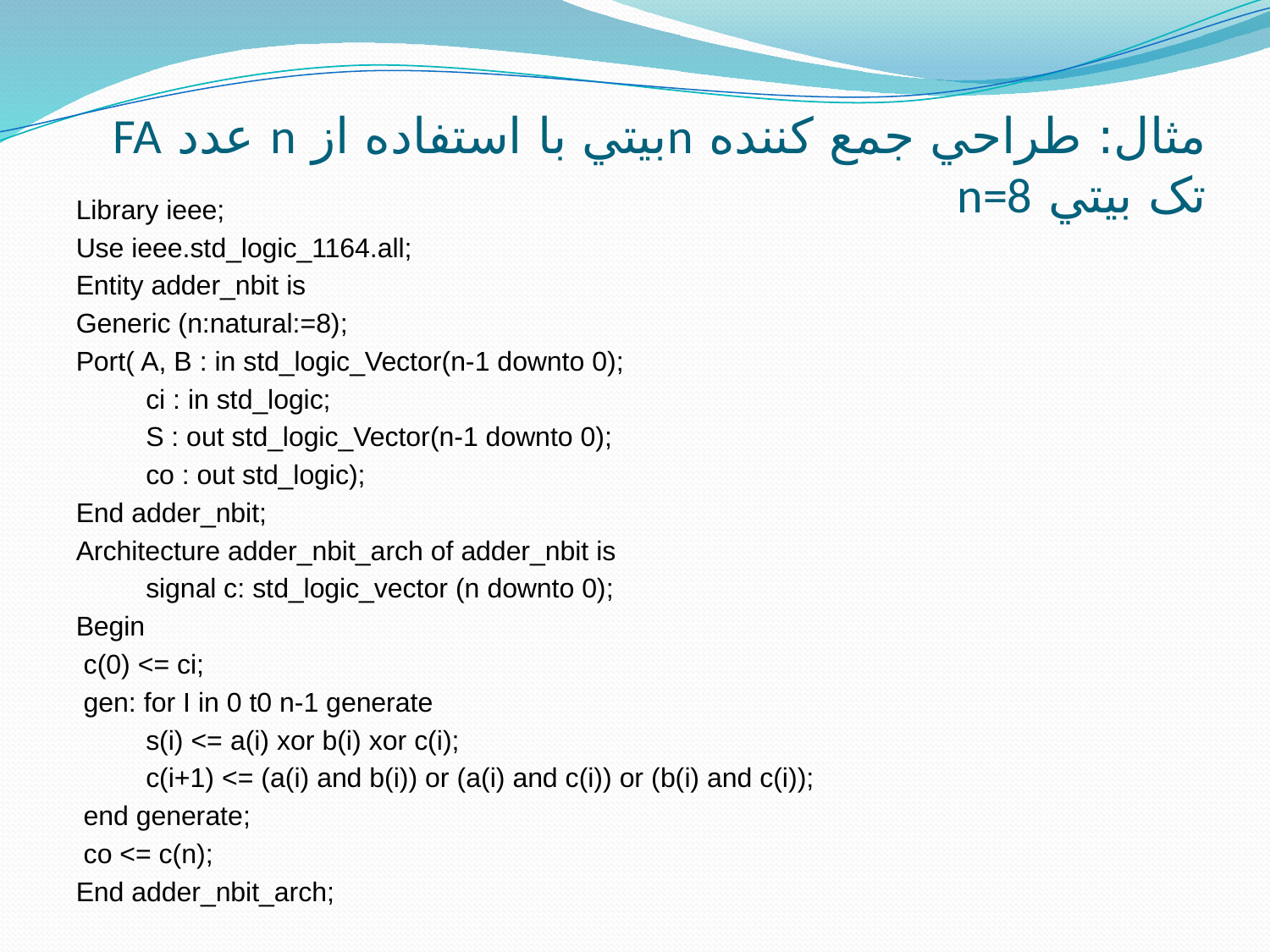

# مثال: طراحي جمع کننده nبيتي با استفاده از n عدد FA تک بيتي n=8
Library ieee;
Use ieee.std_logic_1164.all;
Entity adder_nbit is
Generic (n:natural:=8);
Port( A, B : in std_logic_Vector(n-1 downto 0);
	ci : in std_logic;
	S : out std_logic_Vector(n-1 downto 0);
	co : out std_logic);
End adder_nbit;
Architecture adder_nbit_arch of adder_nbit is
	signal c: std_logic_vector (n downto 0);
Begin
 c(0) <= ci;
 gen: for I in 0 t0 n-1 generate
	s(i) <= a(i) xor b(i) xor c(i);
	c(i+1) <= (a(i) and b(i)) or (a(i) and c(i)) or (b(i) and c(i));
 end generate;
 co <= c(n);
End adder_nbit_arch;